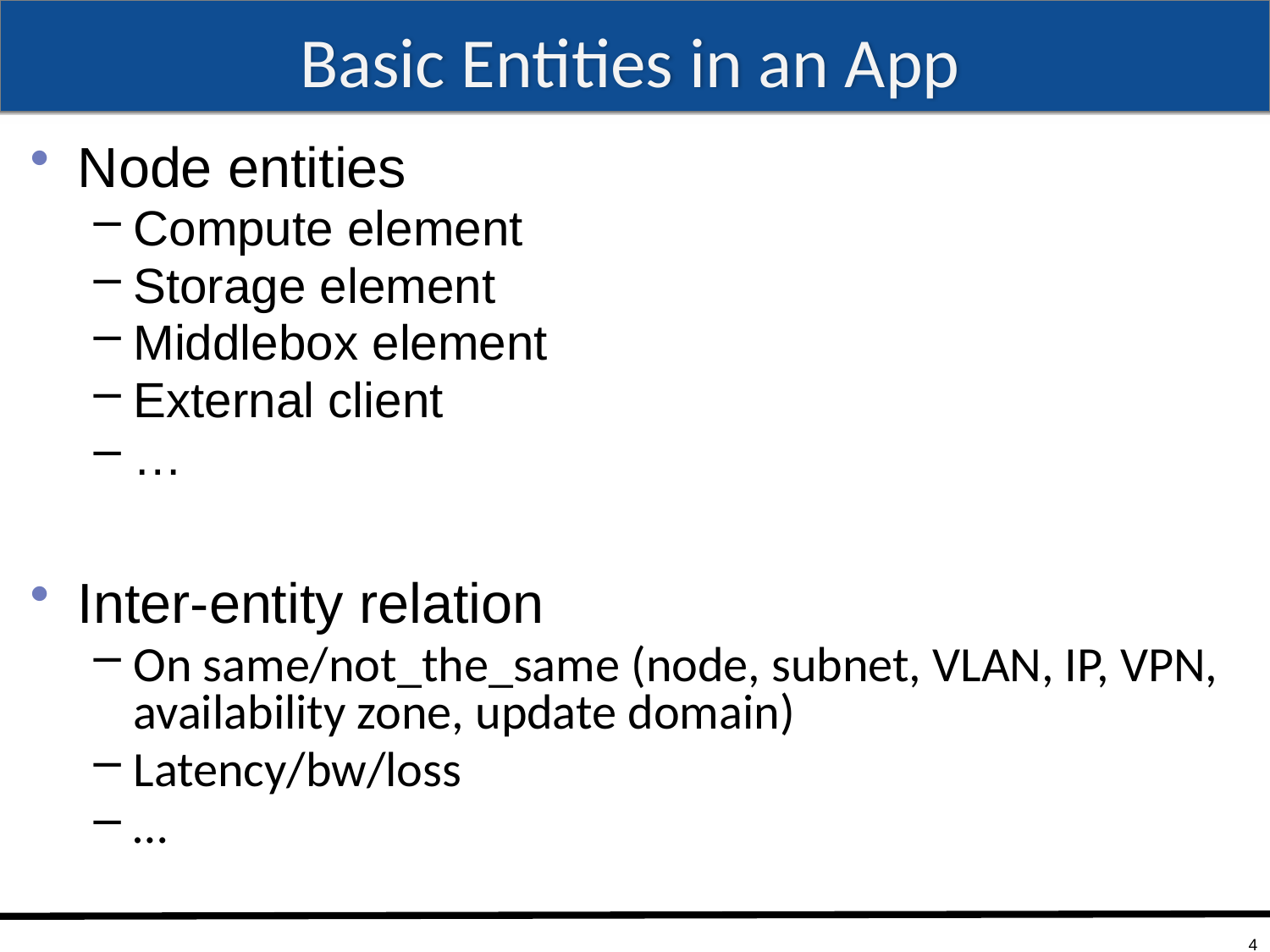

# Basic Entities in an App
Node entities
Compute element
Storage element
Middlebox element
External client
…

Inter-entity relation
On same/not_the_same (node, subnet, VLAN, IP, VPN, availability zone, update domain)
Latency/bw/loss
…
4